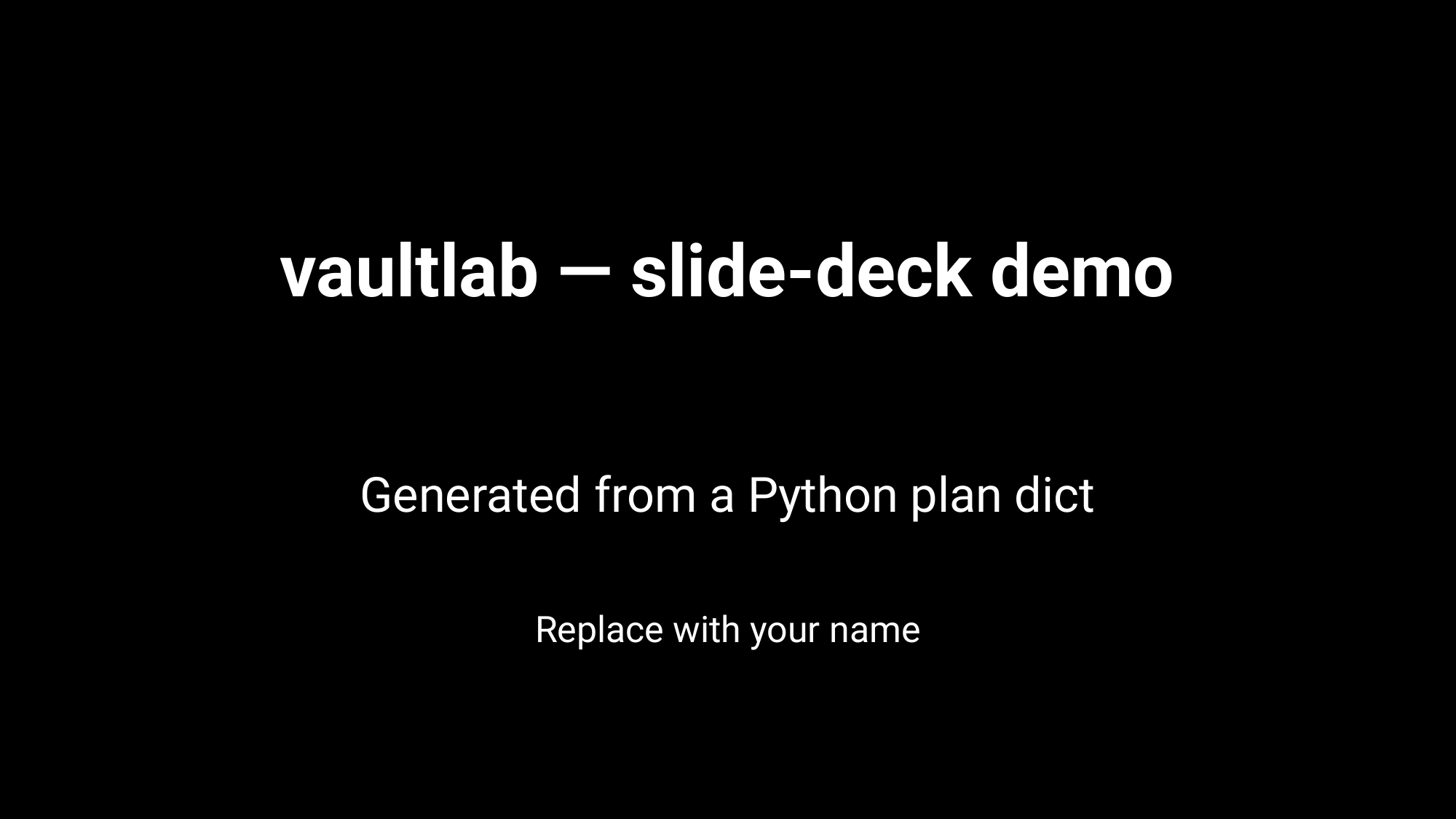

vaultlab — slide-deck demo
Generated from a Python plan dict
Replace with your name